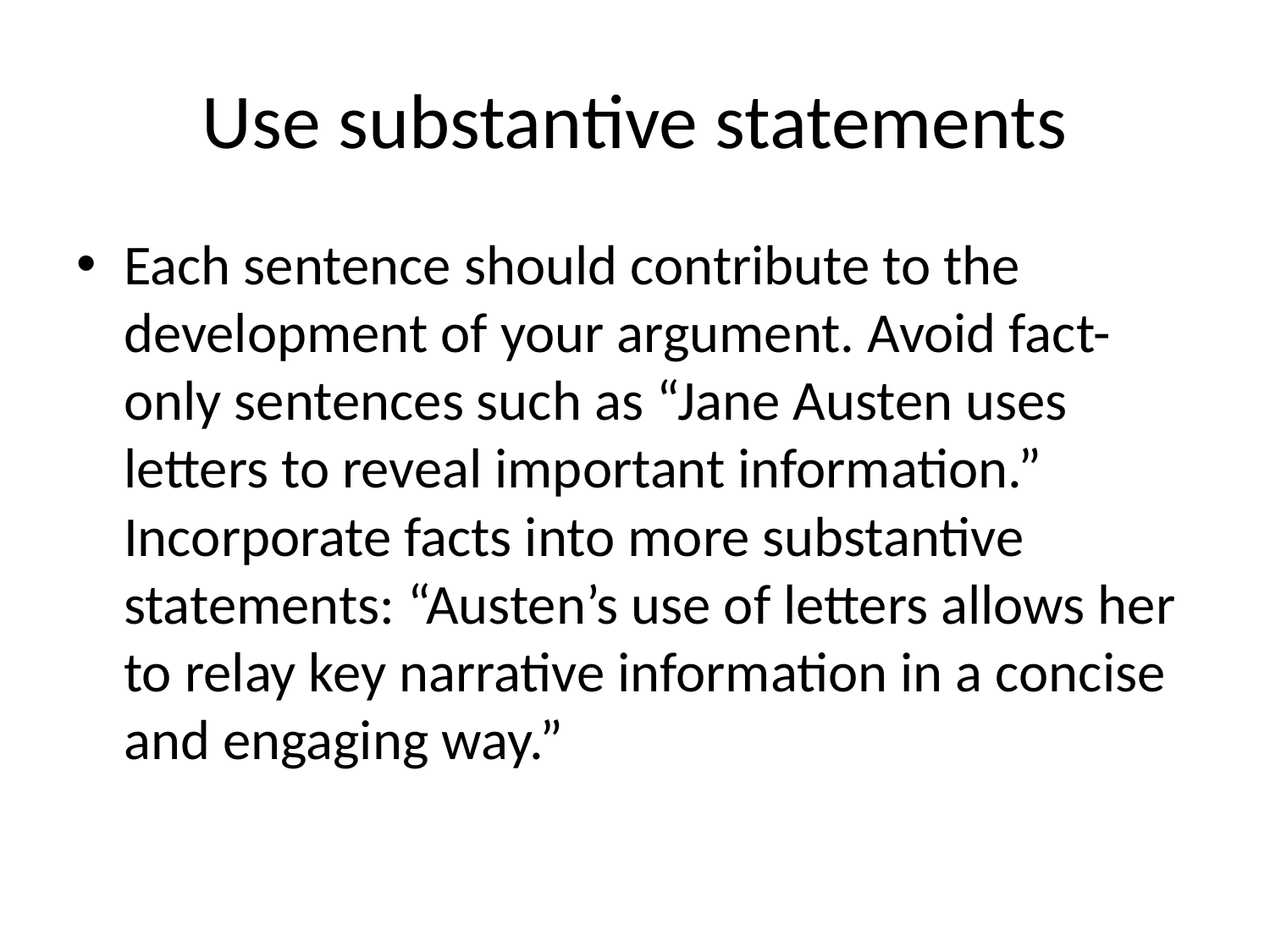

# Use substantive statements
Each sentence should contribute to the development of your argument. Avoid fact-only sentences such as “Jane Austen uses letters to reveal important information.” Incorporate facts into more substantive statements: “Austen’s use of letters allows her to relay key narrative information in a concise and engaging way.”